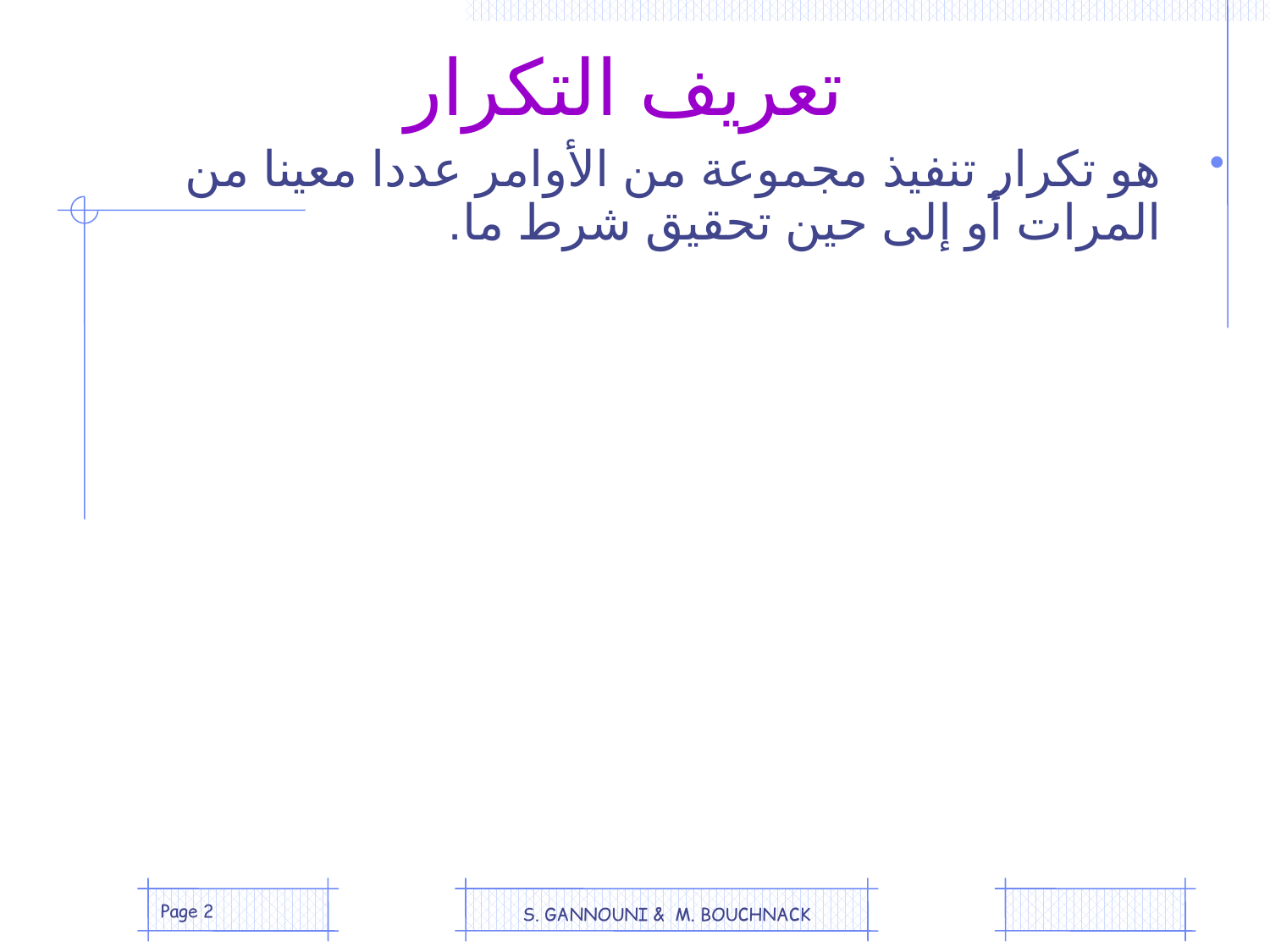

# تعريف التكرار
هو تكرار تنفيذ مجموعة من الأوامر عددا معينا من المرات أو إلى حين تحقيق شرط ما.
Page 2
S. GANNOUNI &  M. BOUCHNACK